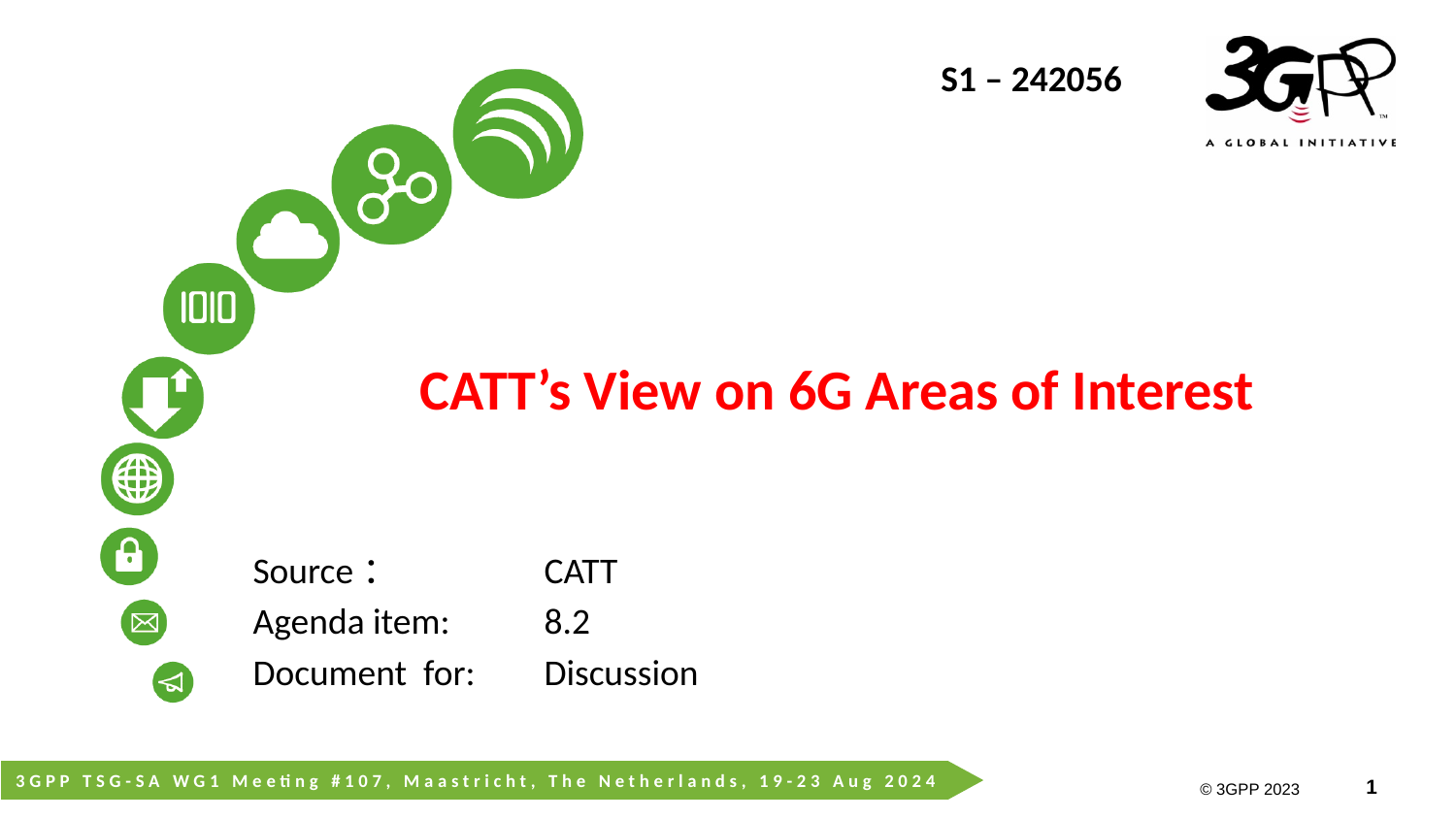

S1 – 242056
CATT’s View on 6G Areas of Interest

Source：	CATT
Agenda item: 	8.2
Document  for:	Discussion

3GPP TSG-SA WG1 Meeting #107, Maastricht, The Netherlands, 19-23 Aug 2024